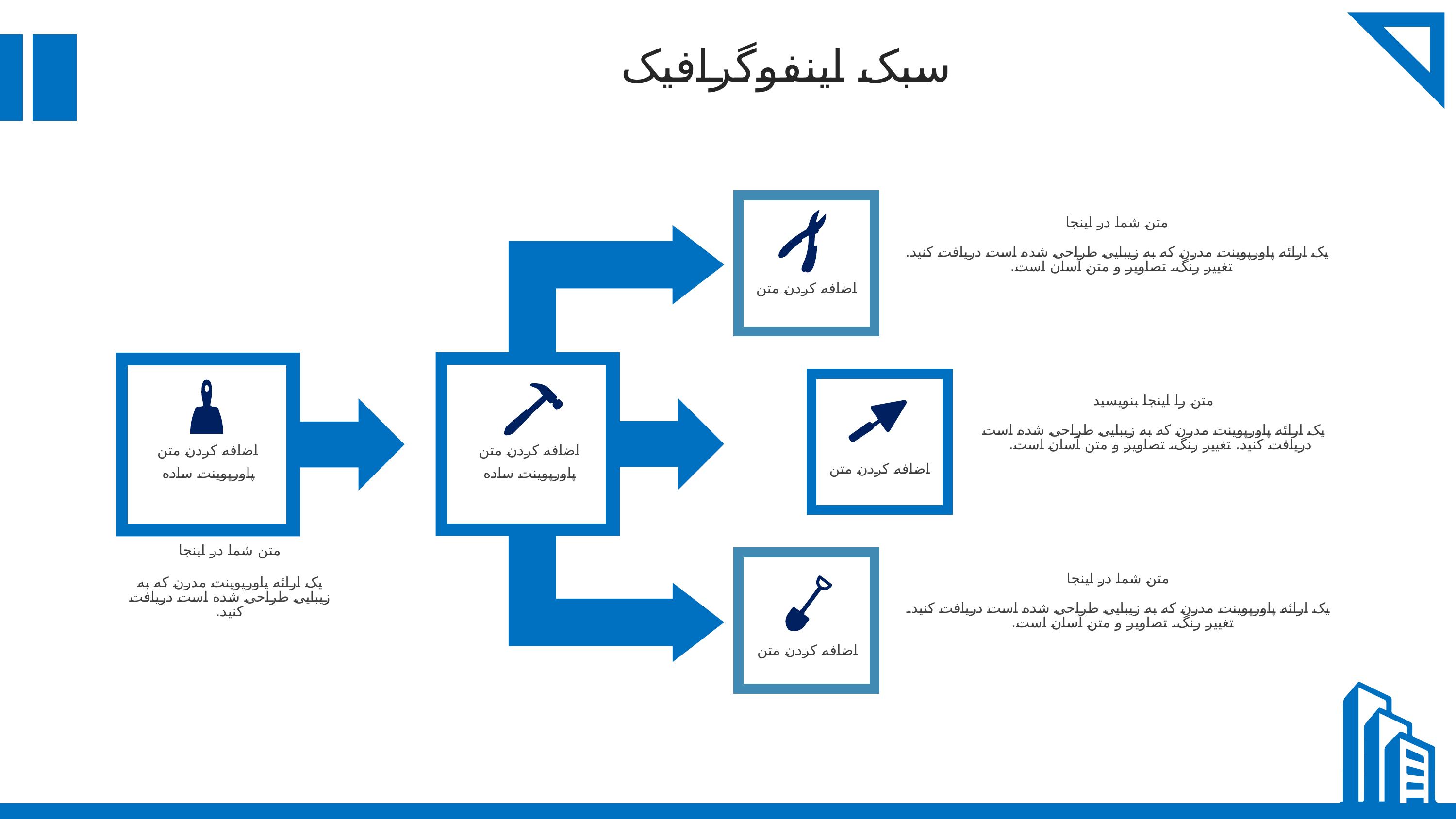

سبک اینفوگرافیک

متن شما در اینجا

یک ارائه پاورپوینت مدرن که به زیبایی طراحی شده است دریافت کنید. تغییر رنگ، تصاویر و متن آسان است.
اضافه کردن متن

متن را اینجا بنویسید

یک ارائه پاورپوینت مدرن که به زیبایی طراحی شده است دریافت کنید. تغییر رنگ، تصاویر و متن آسان است.
اضافه کردن متن
اضافه کردن متن
اضافه کردن متن
پاورپوینت ساده
پاورپوینت ساده

متن شما در اینجا

متن شما در اینجا
یک ارائه پاورپوینت مدرن که به زیبایی طراحی شده است دریافت کنید.

یک ارائه پاورپوینت مدرن که به زیبایی طراحی شده است دریافت کنید. تغییر رنگ، تصاویر و متن آسان است.

اضافه کردن متن